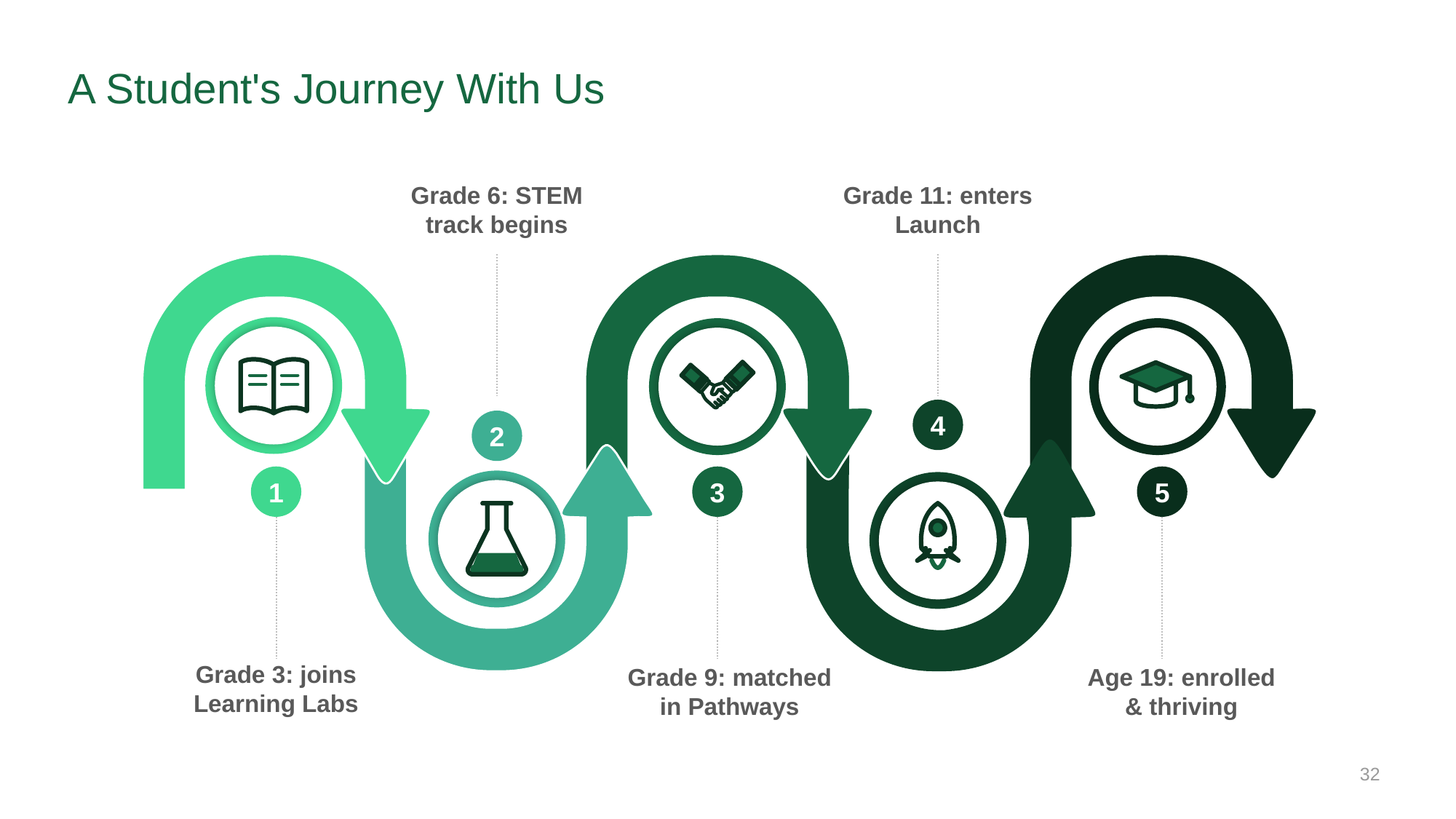

# A Student's Journey With Us
Grade 6: STEM track begins
Grade 11: enters Launch

4
2

1
3
5

Grade 3: joins Learning Labs
Grade 9: matched in Pathways
Age 19: enrolled & thriving
32